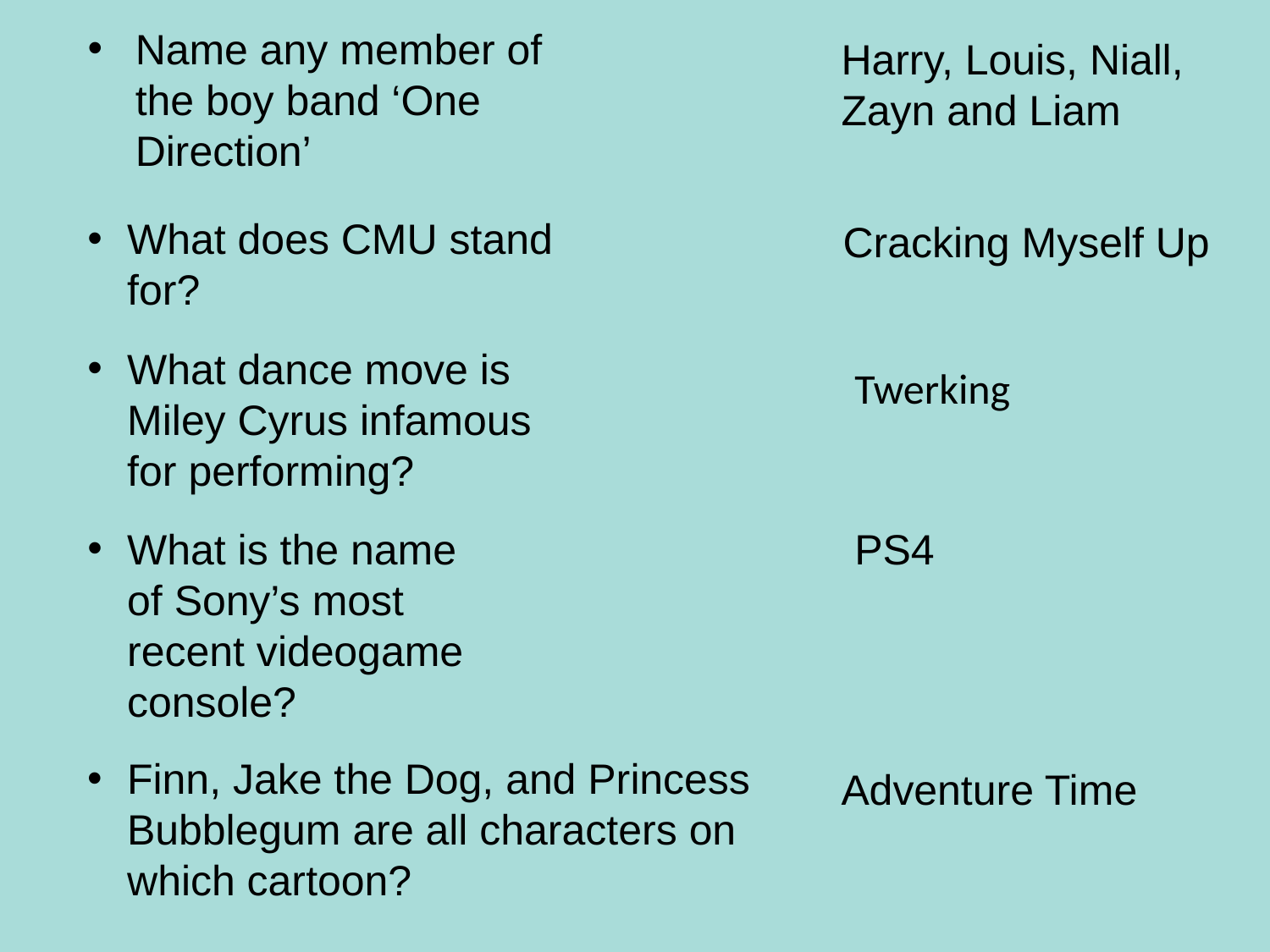

Name any member of the boy band ‘One Direction’
Harry, Louis, Niall, Zayn and Liam
What does CMU stand for?
Cracking Myself Up
What dance move is Miley Cyrus infamous for performing?
Twerking
What is the name of Sony’s most recent videogame console?
PS4
Finn, Jake the Dog, and Princess Bubblegum are all characters on which cartoon?
Adventure Time